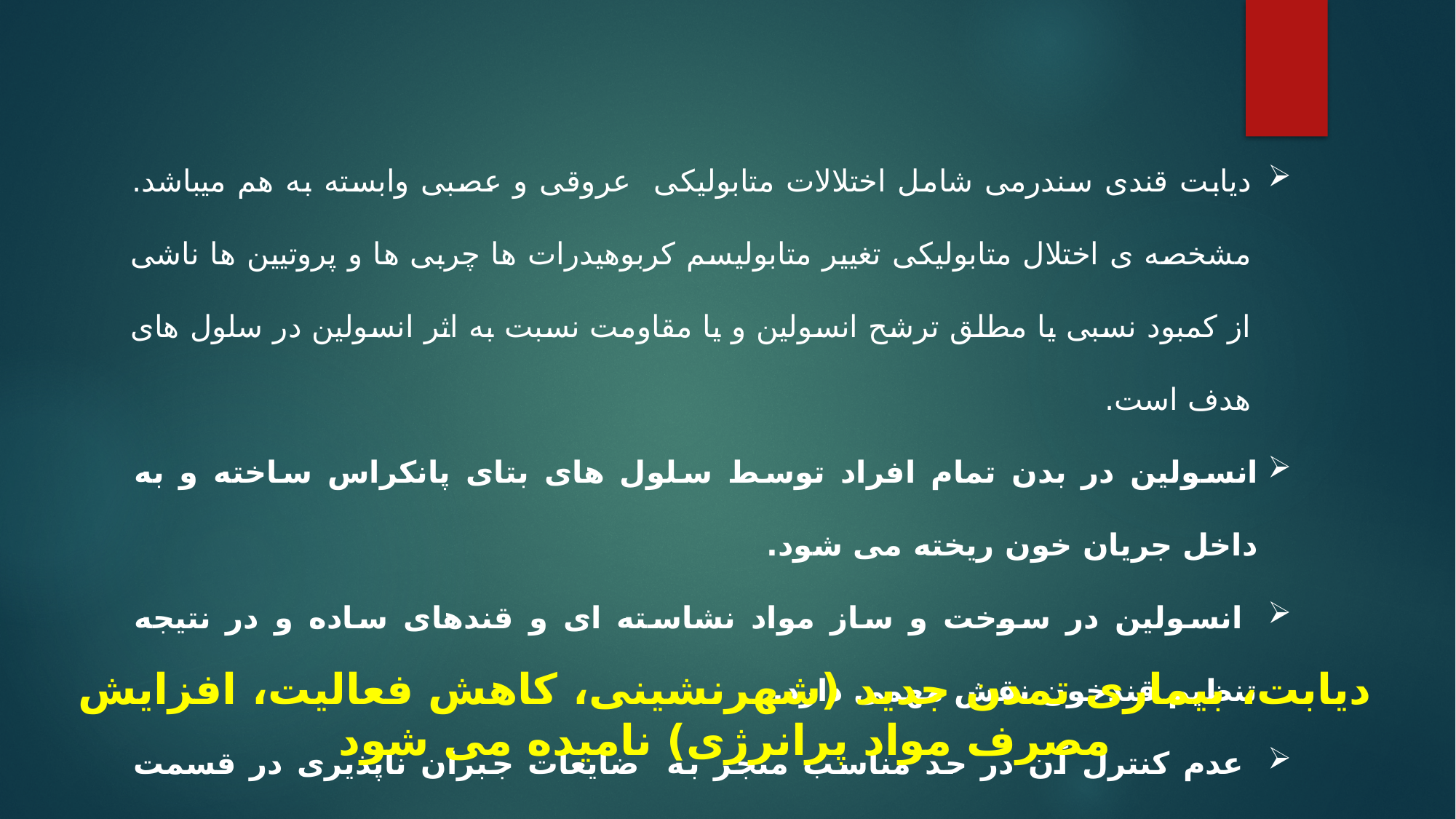

دیابت قندی سندرمی شامل اختلالات متابولیکی  عروقی و عصبی وابسته به هم میباشد. مشخصه ی اختلال متابولیکی تغییر متابولیسم کربوهیدرات ها چربی ها و پروتیین ها ناشی از کمبود نسبی یا مطلق ترشح انسولین و یا مقاومت نسبت به اثر انسولین در سلول های هدف است.
انسولین در بدن تمام افراد توسط سلول های بتای پانکراس ساخته و به داخل جریان خون ریخته می شود.
 انسولین در سوخت و ساز مواد نشاسته ای و قندهای ساده و در نتیجه تنظیم قندخون نقش مهمی دارد.
 عدم کنترل آن در حد مناسب منجر به  ضایعات جبران ناپذیری در قسمت های مختلف بدن می شود.
منظور از کاهش انسولین کاهش ترشح آن از لوزالمعده و یا کاهش اثربخشی آن در بدن است.
دیابت، بیماری تمدن جدید (شهرنشینی، کاهش فعالیت، افزایش مصرف مواد پرانرژی) نامیده می شود